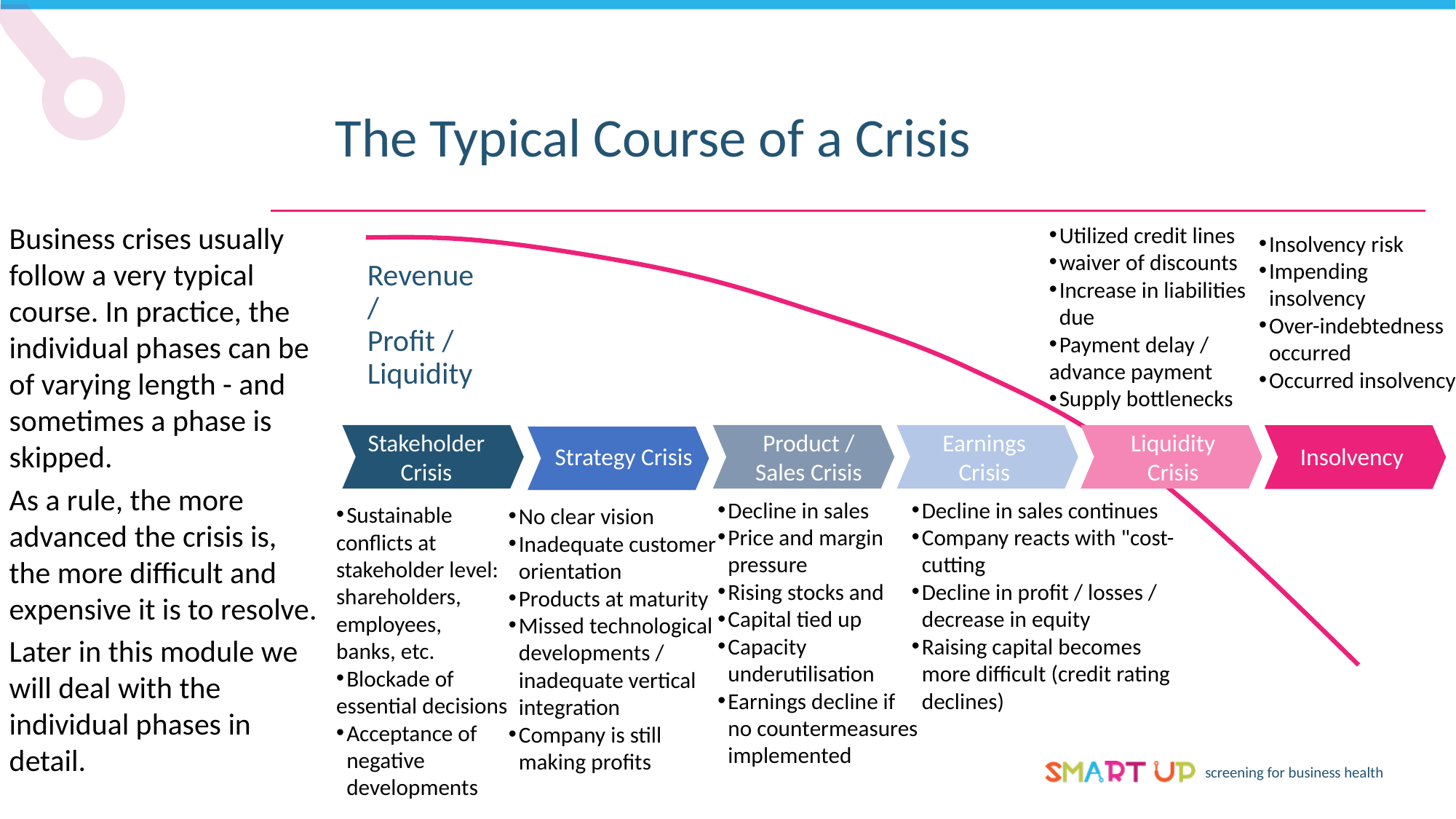

The Typical Course of a Crisis
Business crises usually follow a very typical course. In practice, the individual phases can be of varying length - and sometimes a phase is skipped.
As a rule, the more advanced the crisis is, the more difficult and expensive it is to resolve.
Later in this module we will deal with the individual phases in detail.
Utilized credit lines
waiver of discounts
Increase in liabilities due
Payment delay /
advance payment
Supply bottlenecks
Insolvency risk
Impending insolvency
Over-indebtedness occurred
Occurred insolvency

Revenue /
Profit /
Liquidity
Stakeholder
Crisis
Product / Sales Crisis
Earnings Crisis
Liquidity Crisis

Insolvency
Strategy Crisis
Decline in sales
Price and margin pressure
Rising stocks and
Capital tied up
Capacity underutilisation
Earnings decline if no countermeasures implemented
Decline in sales continues
Company reacts with "cost-cutting
Decline in profit / losses / decrease in equity
Raising capital becomes more difficult (credit rating declines)
Sustainable
conflicts at
stakeholder level:
shareholders, employees,
banks, etc.
Blockade of
essential decisions
Acceptance of negative developments

No clear vision
Inadequate customer orientation
Products at maturity
Missed technological developments / inadequate vertical integration
Company is still making profits